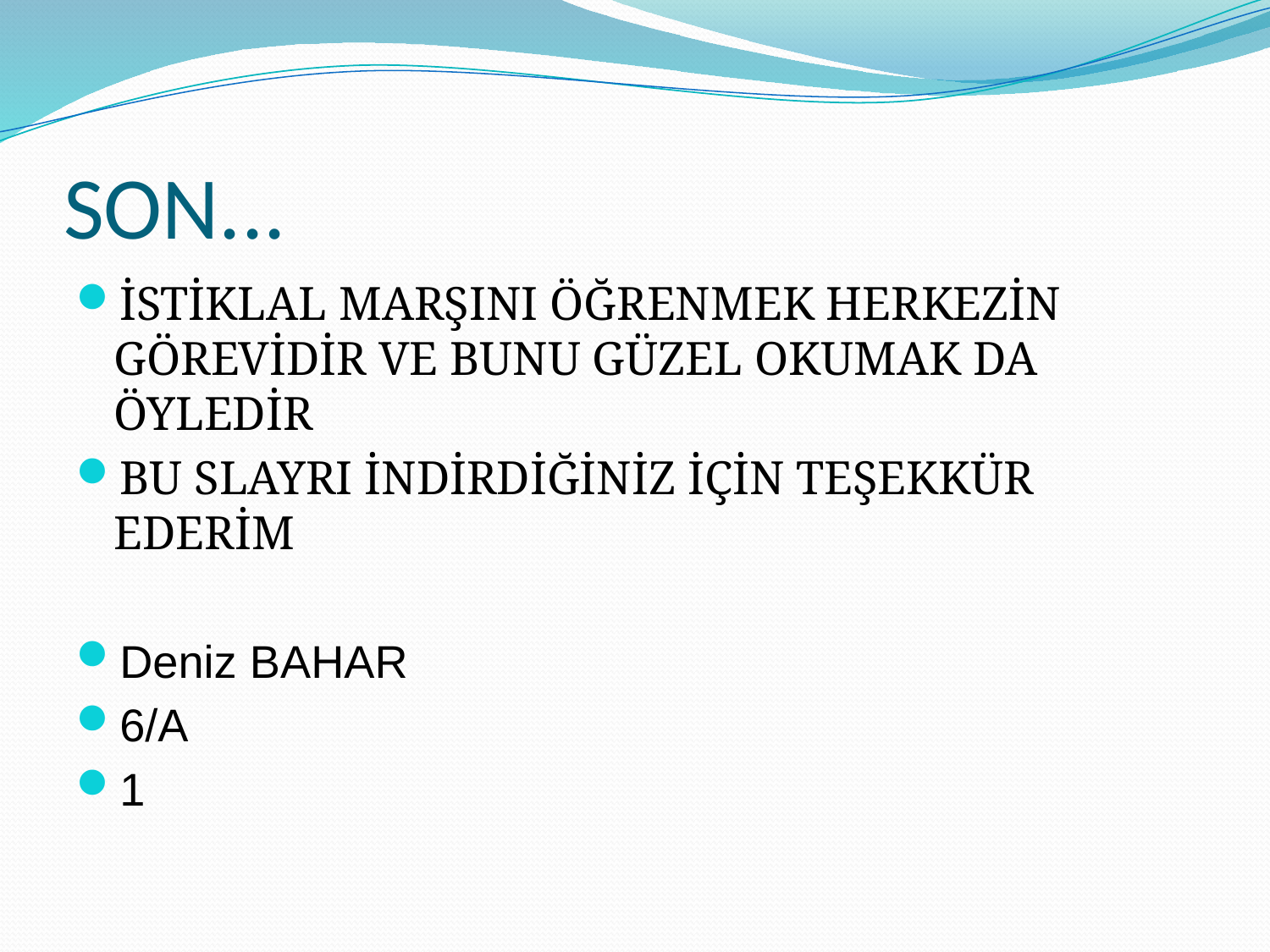

# SON...
İSTİKLAL MARŞINI ÖĞRENMEK HERKEZİN GÖREVİDİR VE BUNU GÜZEL OKUMAK DA ÖYLEDİR
BU SLAYRI İNDİRDİĞİNİZ İÇİN TEŞEKKÜR EDERİM

Deniz BAHAR
6/A
1